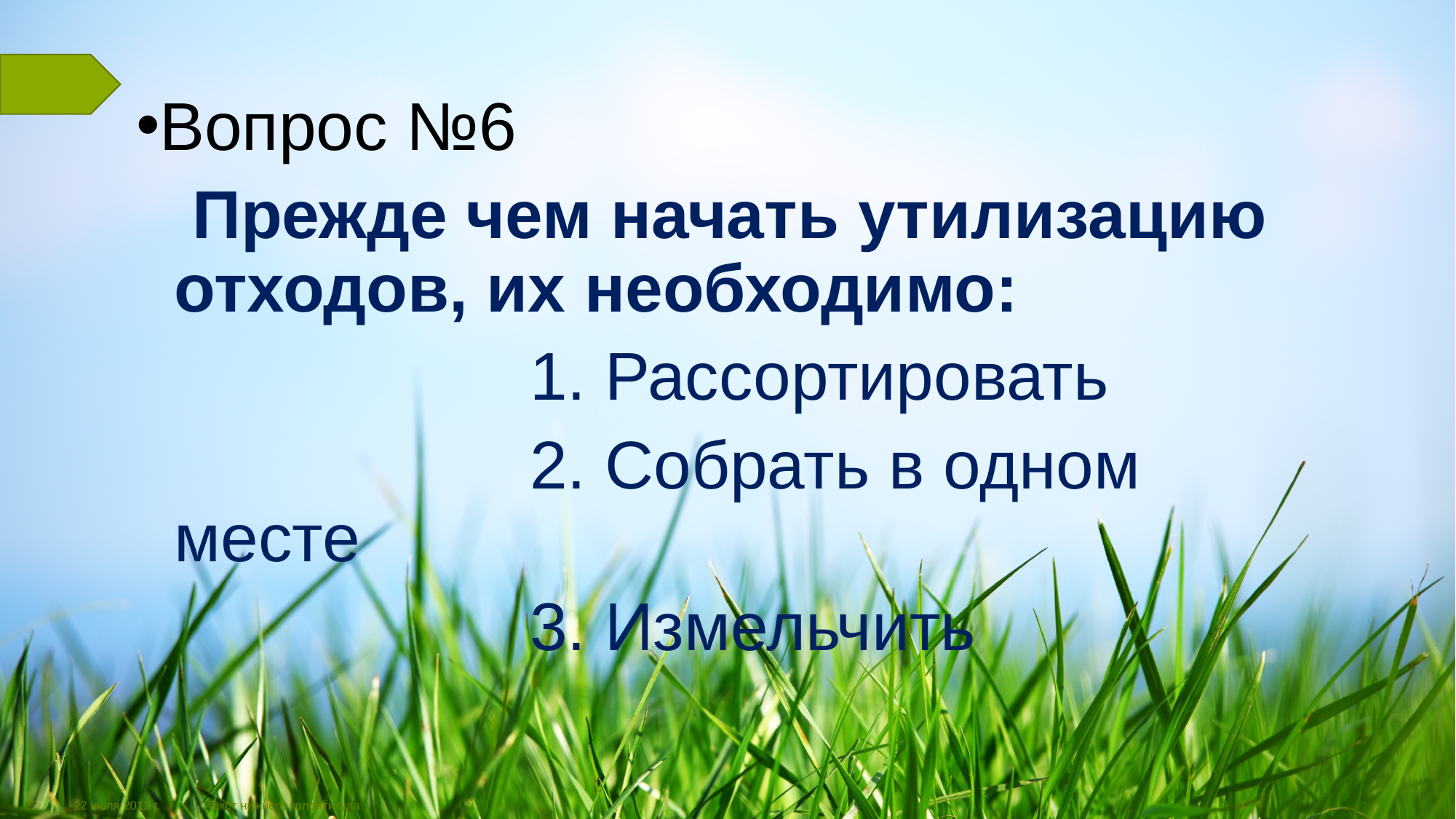

#
Вопрос №6
   Прежде чем начать утилизацию отходов, их необходимо:
                     1. Рассортировать
                     2. Собрать в одном месте
                     3. Измельчить

22
22 июля 2012 г.
Текст нижнего колонтитула